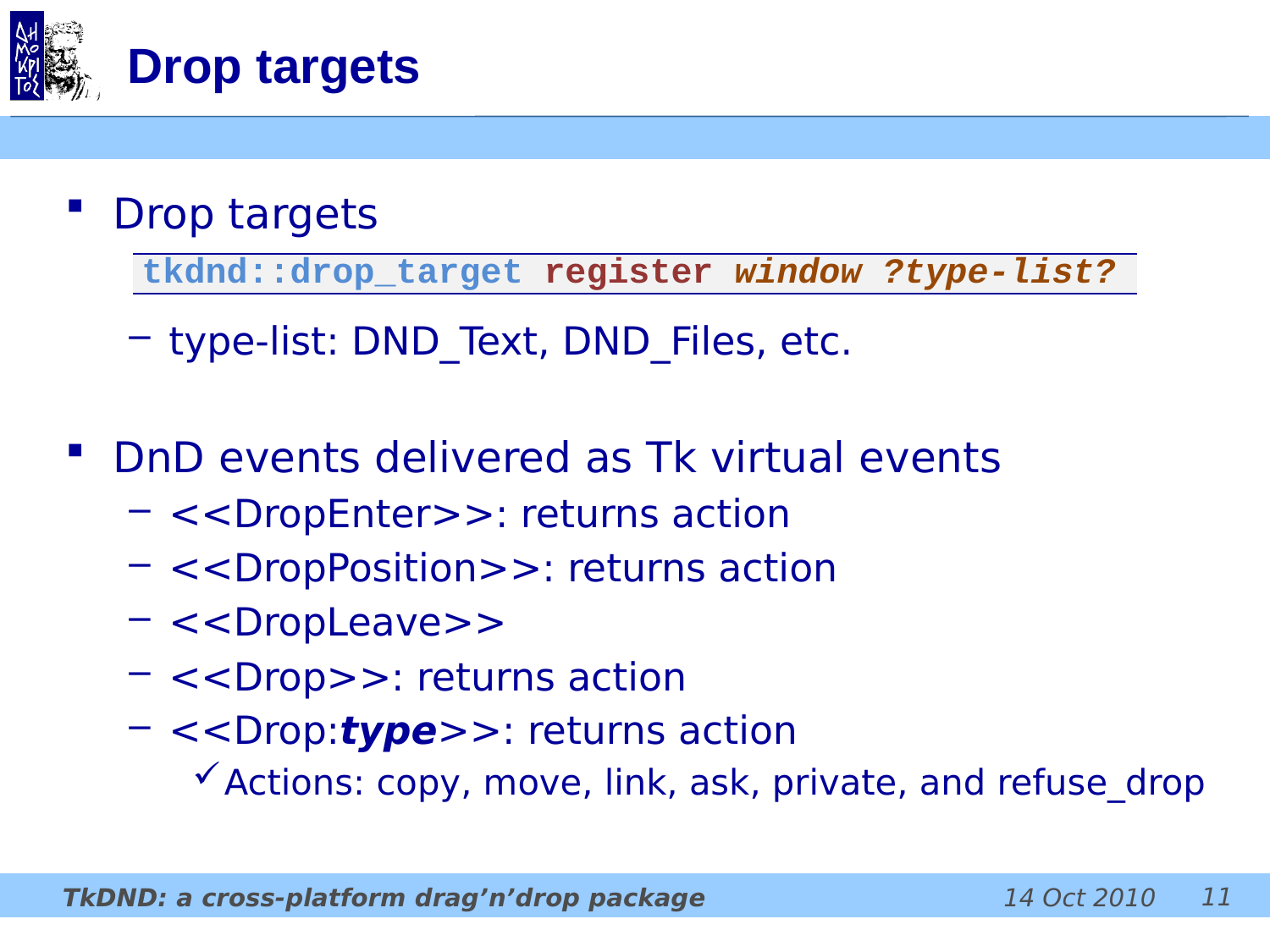

# Drop targets
Drop targets

type-list: DND_Text, DND_Files, etc.

DnD events delivered as Tk virtual events
<<DropEnter>>: returns action
<<DropPosition>>: returns action
<<DropLeave>>
<<Drop>>: returns action
<<Drop:type>>: returns action
Actions: copy, move, link, ask, private, and refuse_drop
| tkdnd::drop\_target register window ?type-list? |
| --- |
11
TkDND: a cross-platform drag’n’drop package
14 Oct 2010